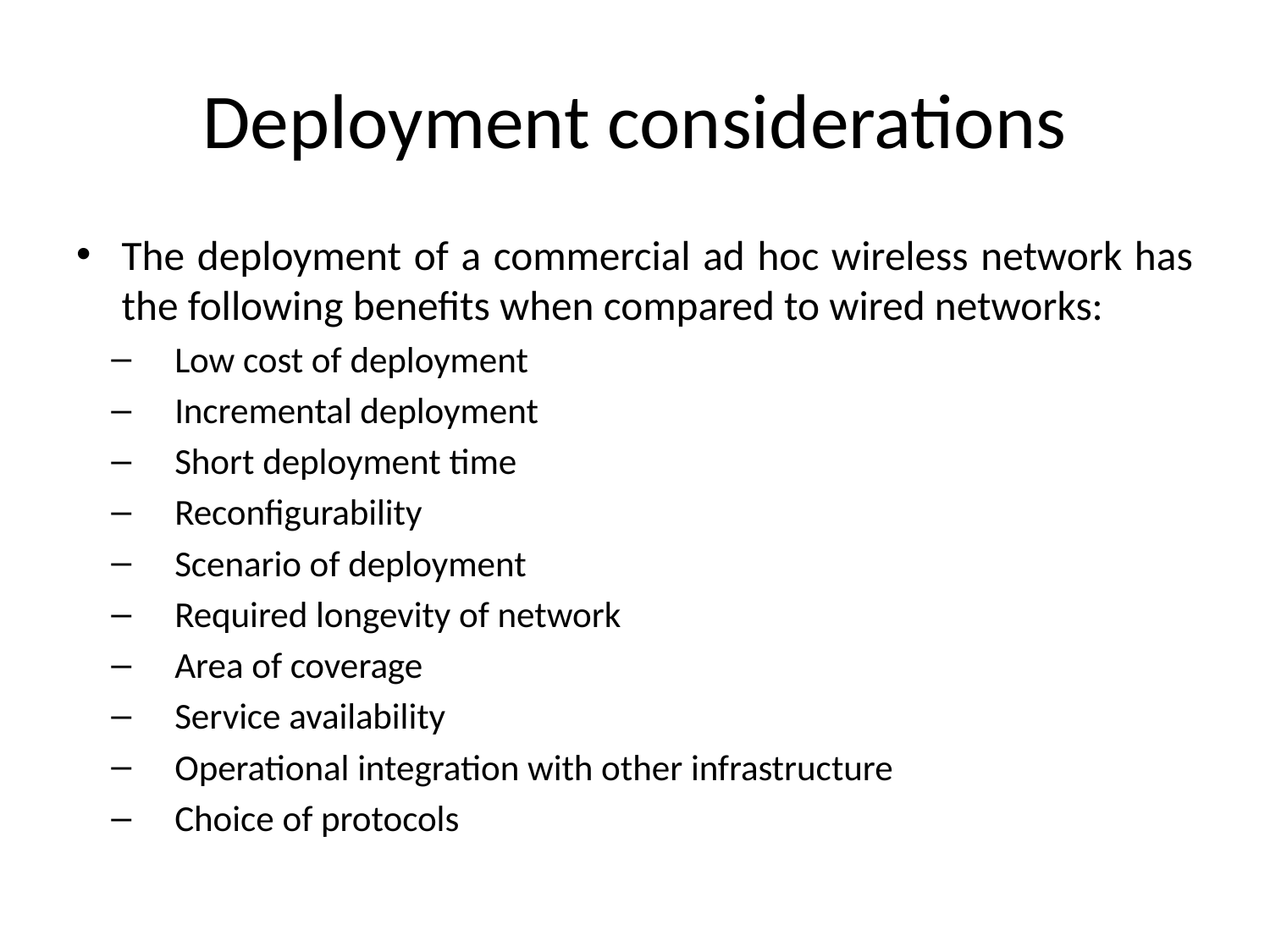

# Deployment considerations
The deployment of a commercial ad hoc wireless network has the following benefits when compared to wired networks:
Low cost of deployment
Incremental deployment
Short deployment time
Reconfigurability
Scenario of deployment
Required longevity of network
Area of coverage
Service availability
Operational integration with other infrastructure
Choice of protocols